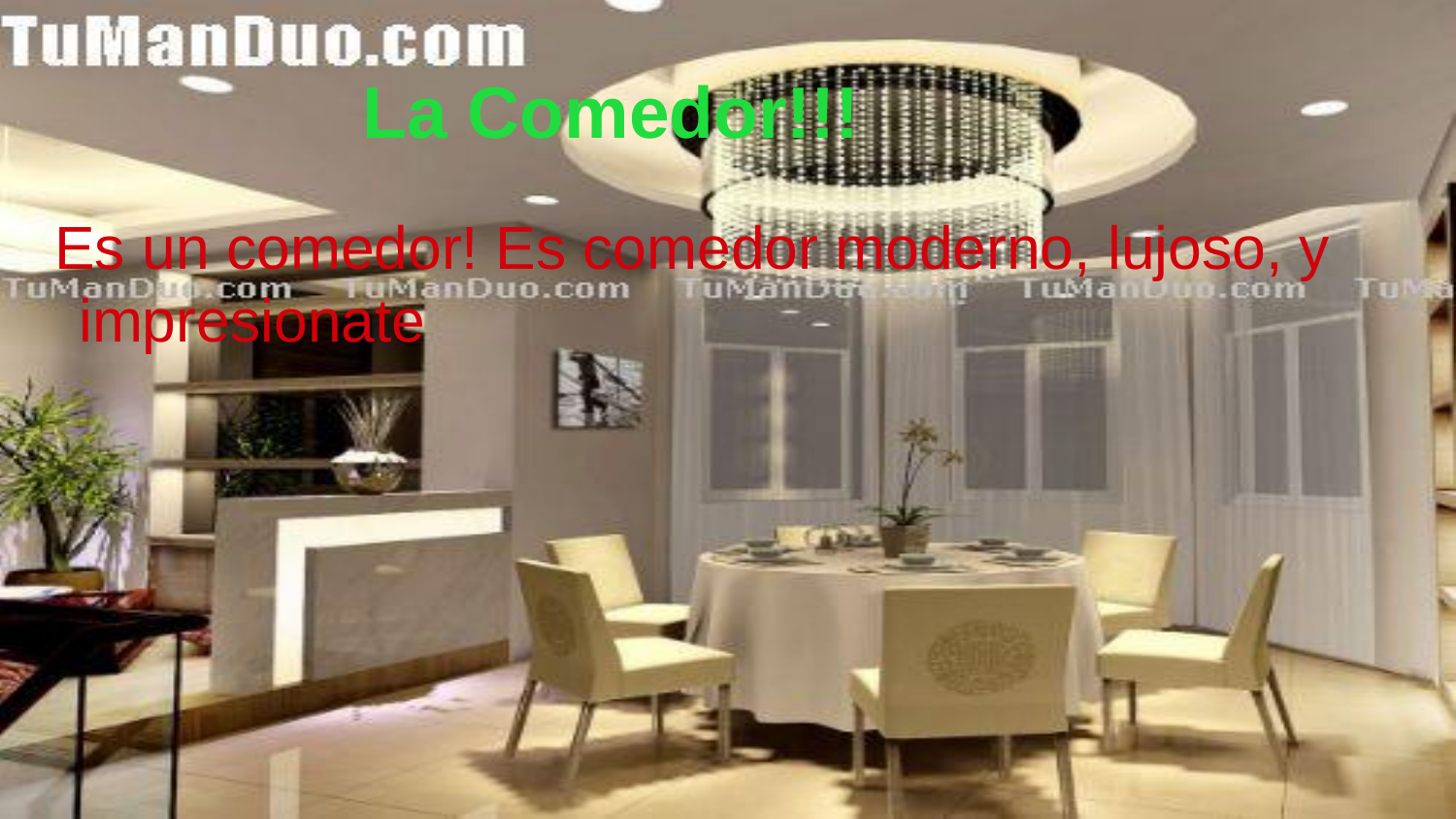

# La Comedor!!!
Es un comedor! Es comedor moderno, lujoso, y impresionate